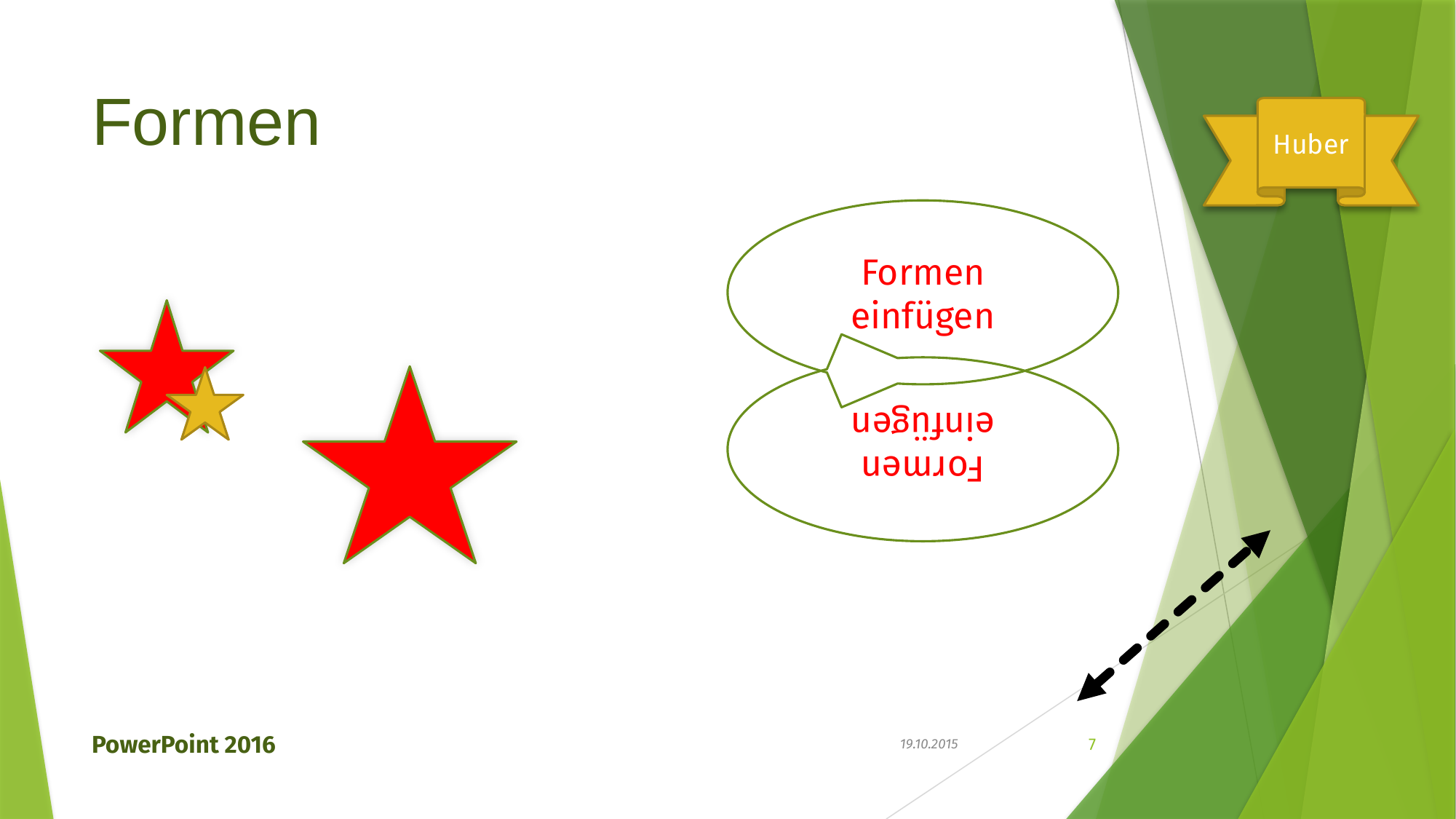

# Formen
Formen einfügen

Formen einfügen

PowerPoint 2016
19.10.2015
7